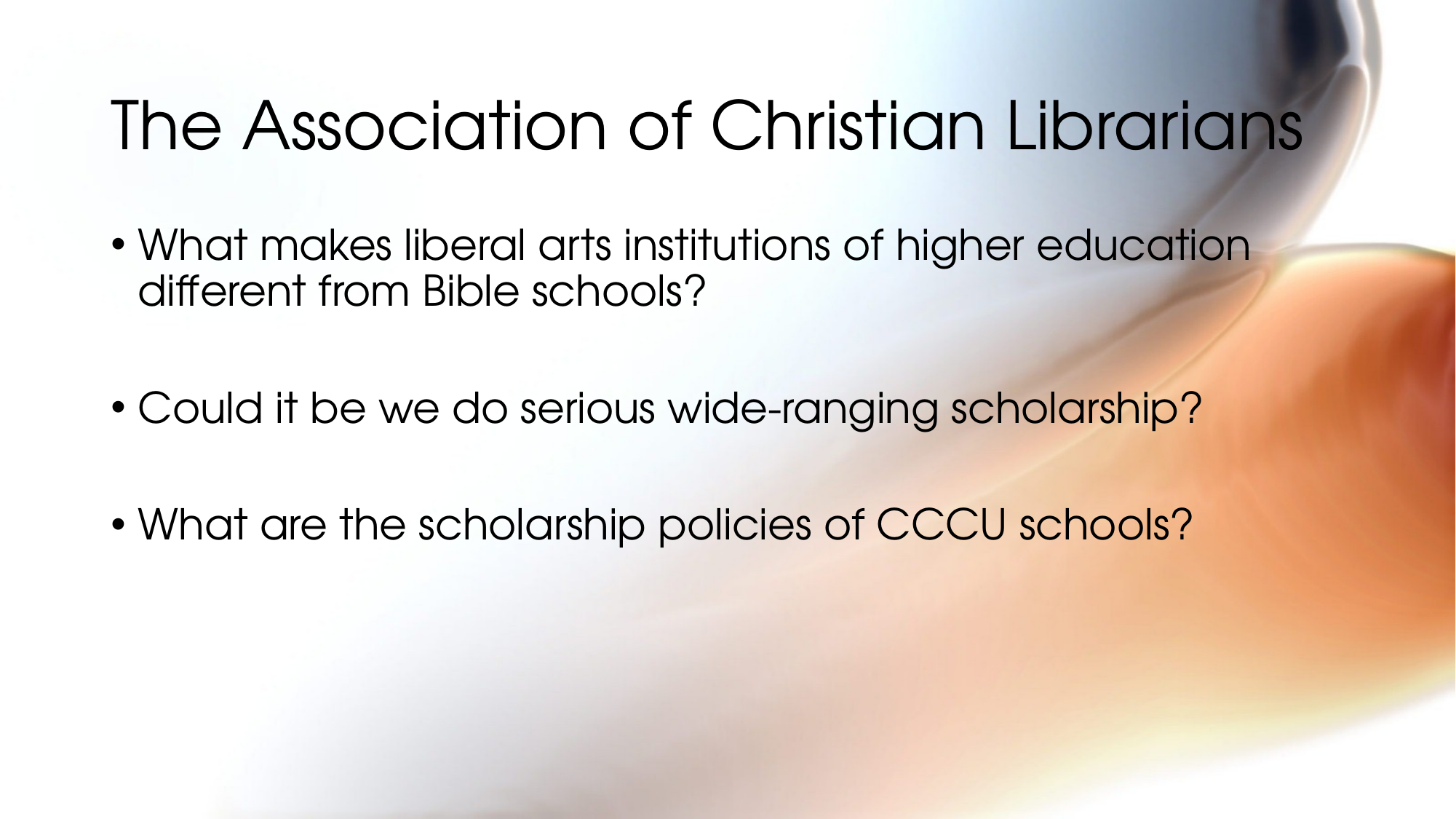

# The Association of Christian Librarians
What makes liberal arts institutions of higher education different from Bible schools?

Could it be we do serious wide-ranging scholarship?

What are the scholarship policies of CCCU schools?